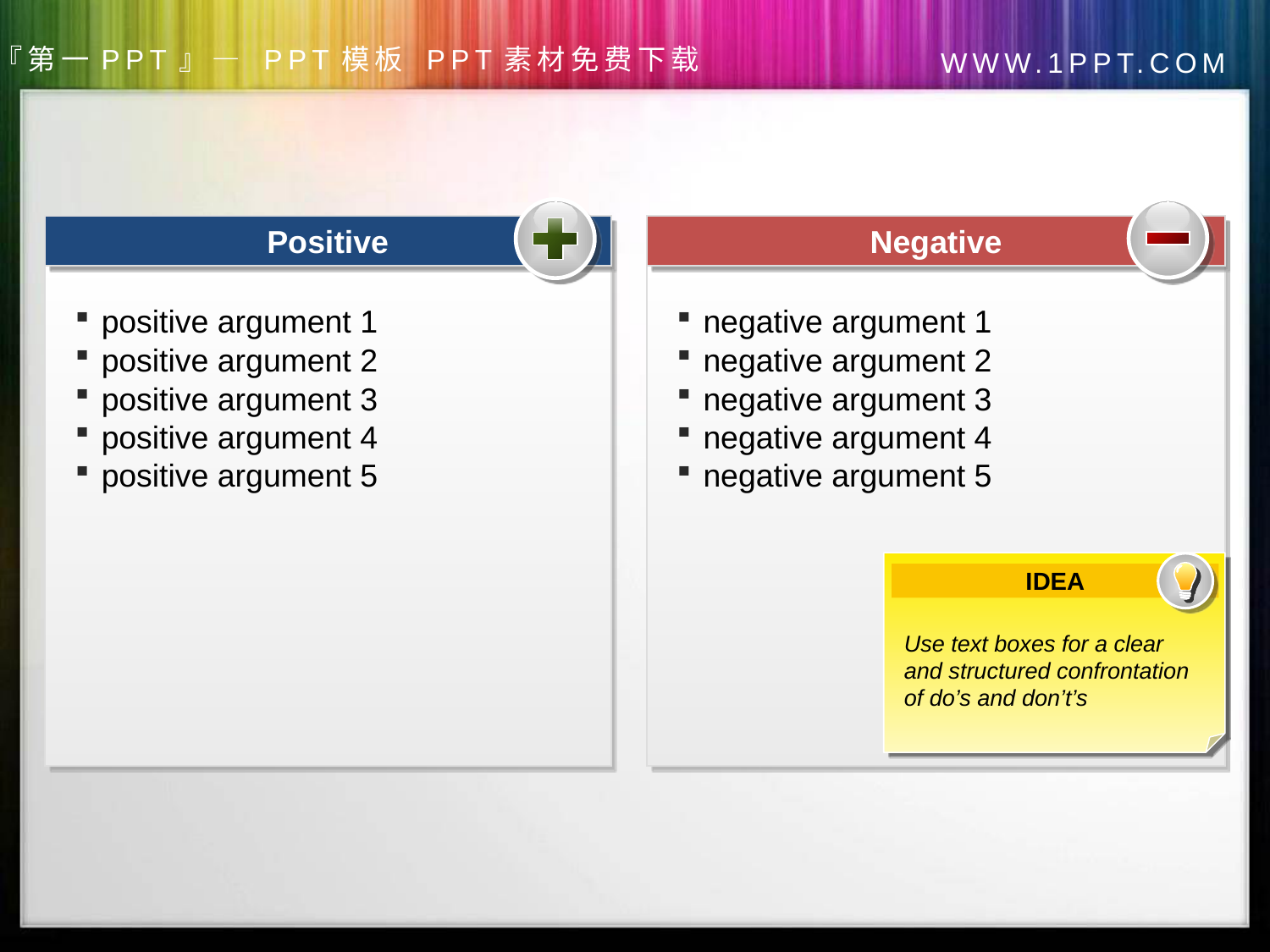

Positive
Positive
Negative
Negative
positive argument 1
positive argument 2
positive argument 3
positive argument 4
positive argument 5
negative argument 1
negative argument 2
negative argument 3
negative argument 4
negative argument 5

IDEA
Use text boxes for a clear and structured confrontation of do’s and don’t’s